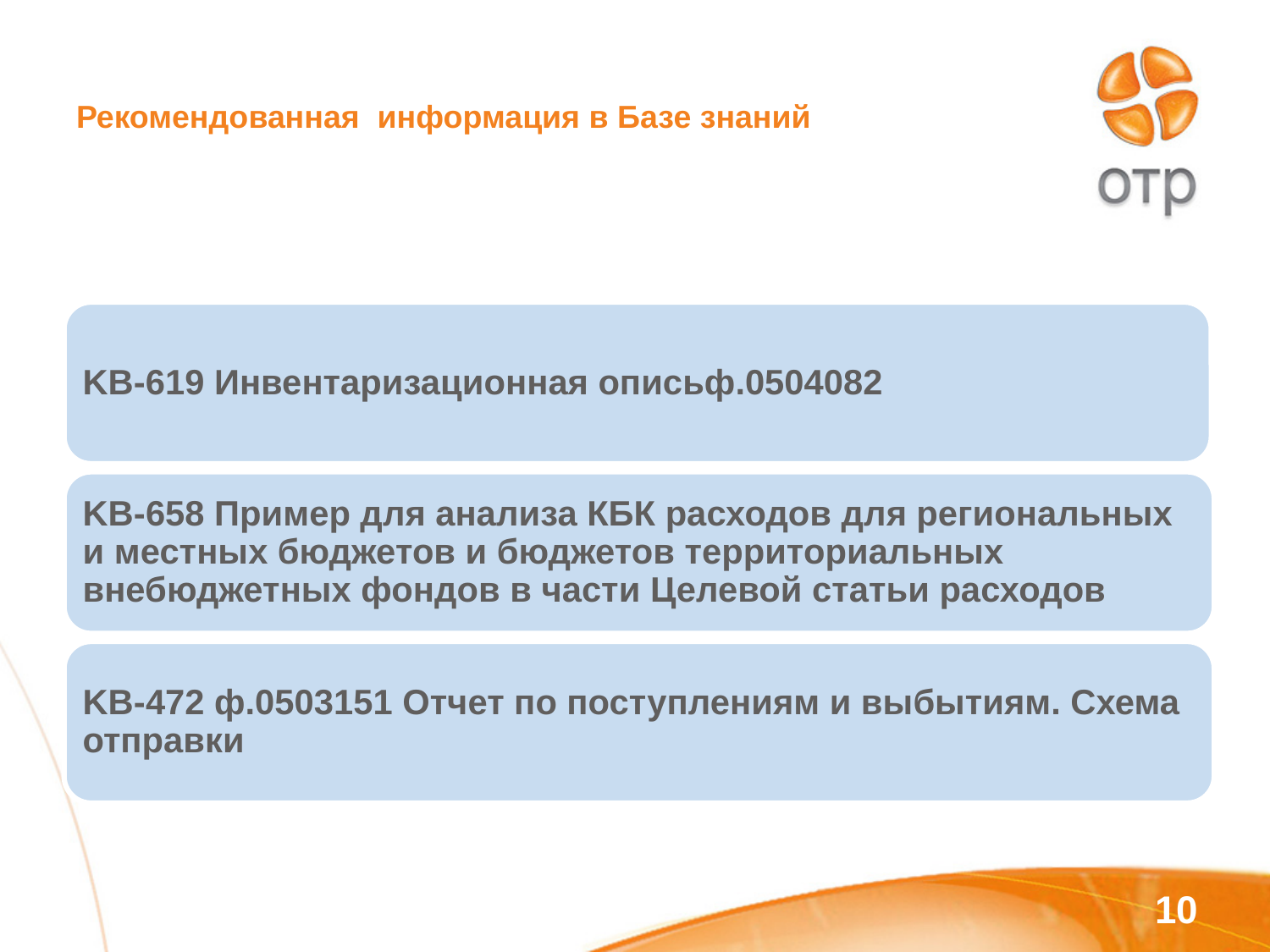

# Рекомендованная  информация в Базе знаний
KB-619 Инвентаризационная описьф.0504082
KB-658 Пример для анализа КБК расходов для региональных и местных бюджетов и бюджетов территориальных внебюджетных фондов в части Целевой статьи расходов
KB-472 ф.0503151 Отчет по поступлениям и выбытиям. Схема отправки
10